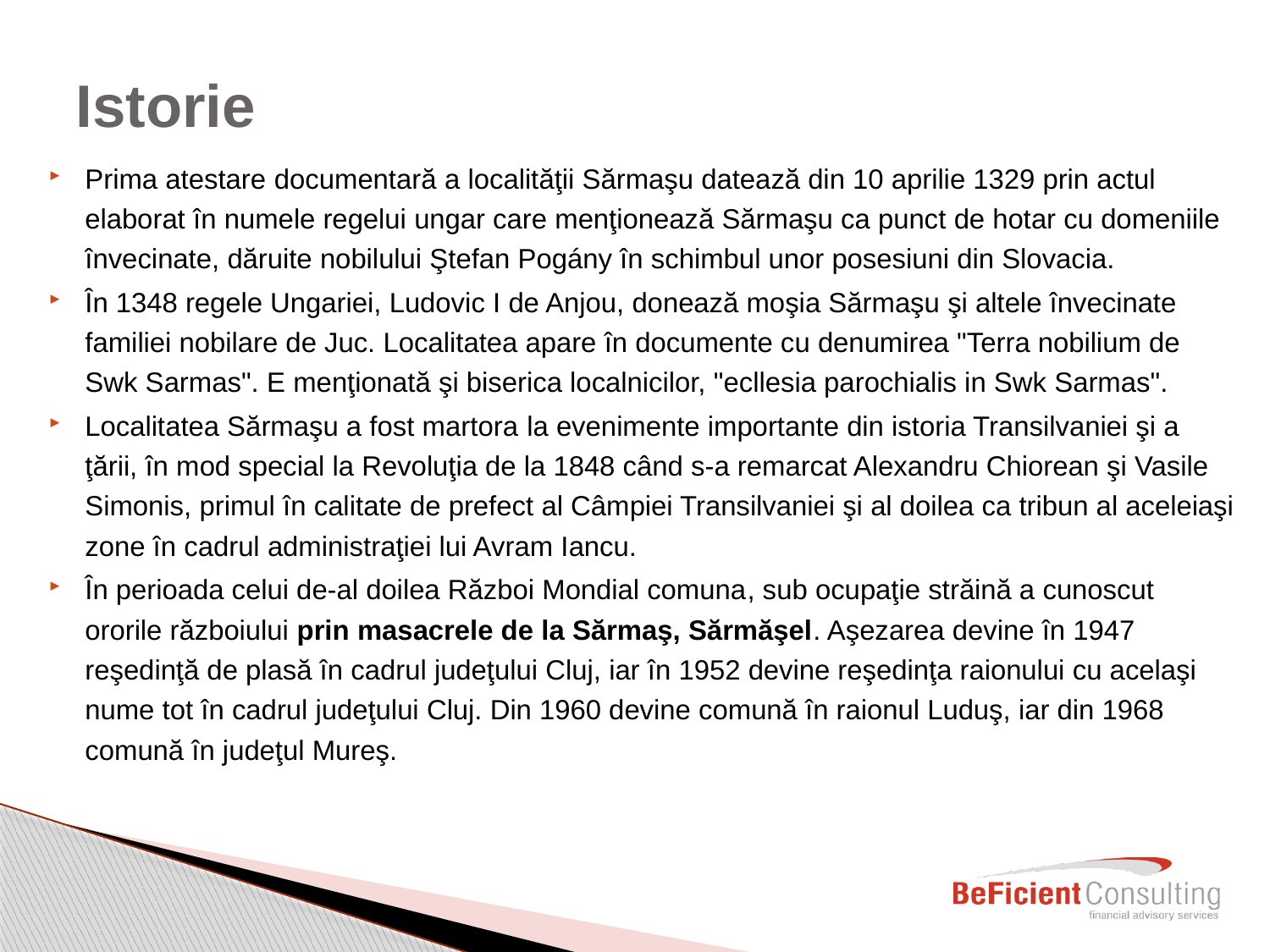

# Istorie
Prima atestare documentară a localităţii Sărmaşu datează din 10 aprilie 1329 prin actul elaborat în numele regelui ungar care menţionează Sărmaşu ca punct de hotar cu domeniile învecinate, dăruite nobilului Ştefan Pogány în schimbul unor posesiuni din Slovacia.
În 1348 regele Ungariei, Ludovic I de Anjou, donează moşia Sărmaşu şi altele învecinate familiei nobilare de Juc. Localitatea apare în documente cu denumirea "Terra nobilium de Swk Sarmas". E menţionată şi biserica localnicilor, "ecllesia parochialis in Swk Sarmas".
Localitatea Sărmaşu a fost martora la evenimente importante din istoria Transilvaniei şi a ţării, în mod special la Revoluţia de la 1848 când s-a remarcat Alexandru Chiorean şi Vasile Simonis, primul în calitate de prefect al Câmpiei Transilvaniei şi al doilea ca tribun al aceleiaşi zone în cadrul administraţiei lui Avram Iancu.
În perioada celui de-al doilea Război Mondial comuna, sub ocupaţie străină a cunoscut ororile războiului prin masacrele de la Sărmaş, Sărmăşel. Aşezarea devine în 1947 reşedinţă de plasă în cadrul judeţului Cluj, iar în 1952 devine reşedinţa raionului cu acelaşi nume tot în cadrul judeţului Cluj. Din 1960 devine comună în raionul Luduş, iar din 1968 comună în judeţul Mureş.